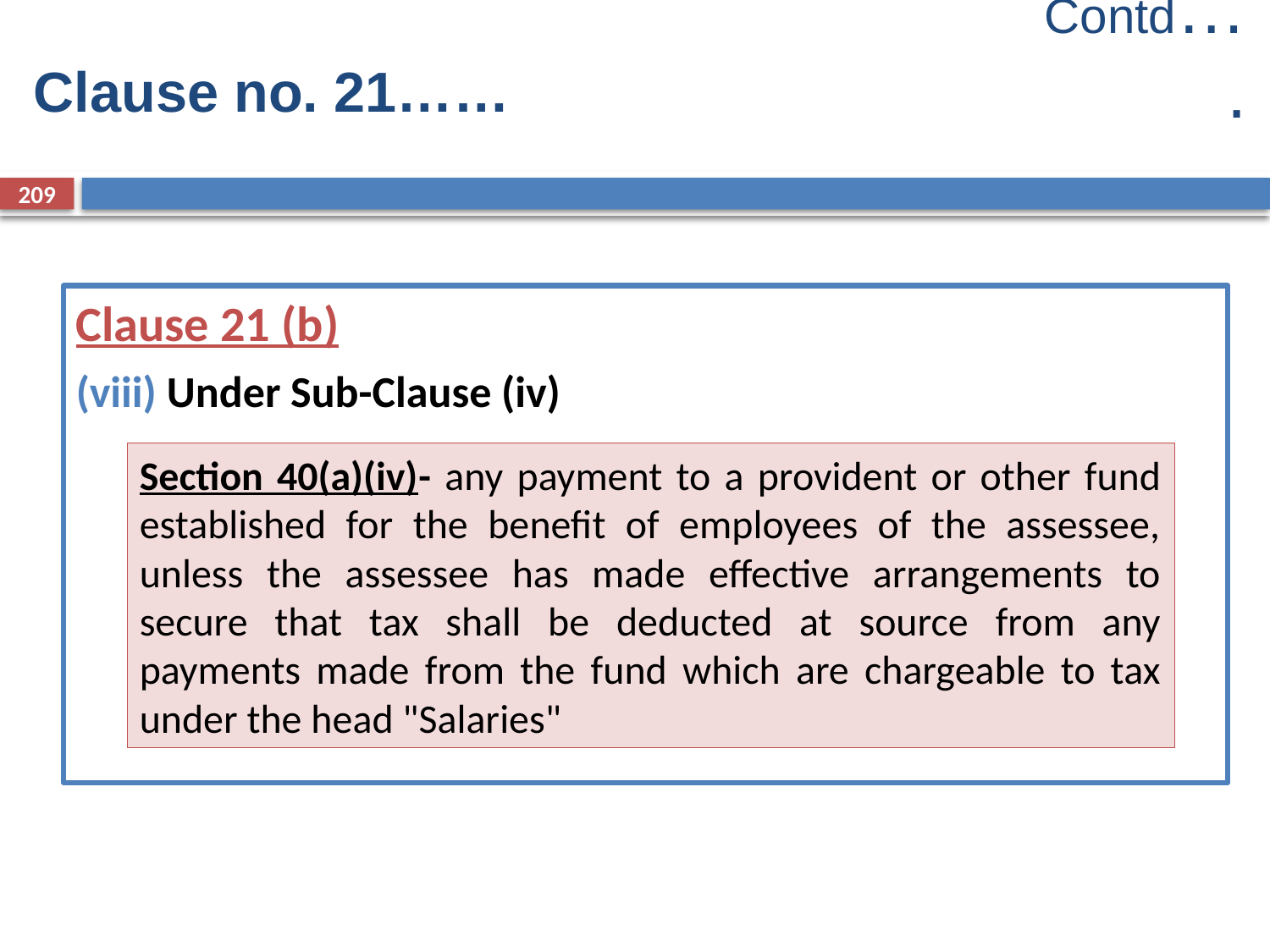

Contd….
# Clause no. 21……
209
Clause 21 (b)
(viii) Under Sub-Clause (iv)
Section 40(a)(iv)- any payment to a provident or other fund established for the benefit of employees of the assessee, unless the assessee has made effective arrangements to secure that tax shall be deducted at source from any payments made from the fund which are chargeable to tax under the head "Salaries"